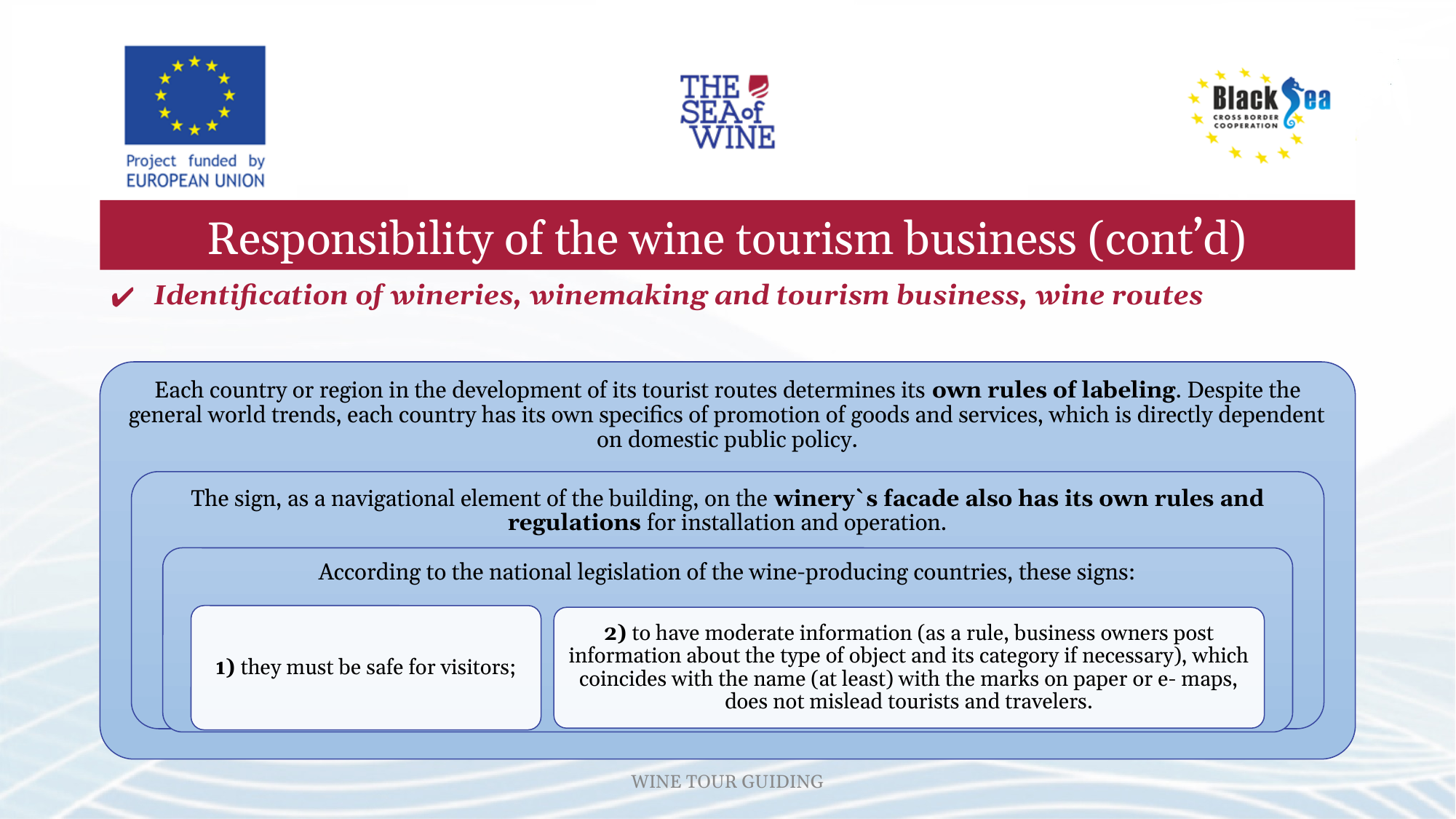

# Responsibility of the wine tourism business (cont’d)
Identification of wineries, winemaking and tourism business, wine routes

Each country or region in the development of its tourist routes determines its own rules of labeling. Despite the general world trends, each country has its own specifics of promotion of goods and services, which is directly dependent on domestic public policy.

The sign, as a navigational element of the building, on the winery`s facade also has its own rules and regulations for installation and operation.

According to the national legislation of the wine-producing countries, these signs:

1) they must be safe for visitors;
2) to have moderate information (as a rule, business owners post information about the type of object and its category if necessary), which coincides with the name (at least) with the marks on paper or e- maps, does not mislead tourists and travelers.
WINE TOUR GUIDING